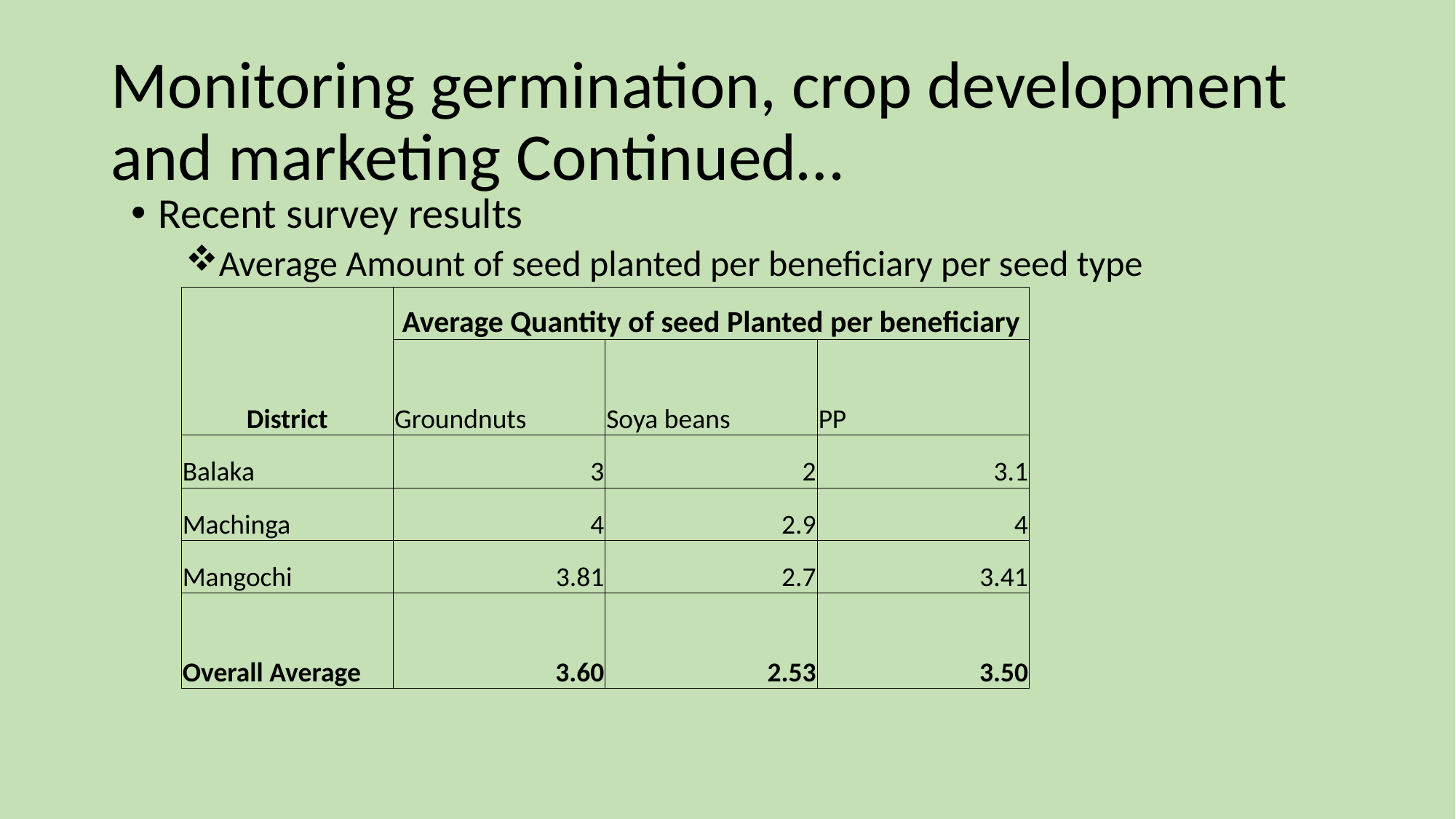

# Monitoring germination, crop development and marketing Continued…
Recent survey results
Average Amount of seed planted per beneficiary per seed type

| District | Average Quantity of seed Planted per beneficiary |  |  |
| --- | --- | --- | --- |
|  | Groundnuts | Soya beans | PP |
| Balaka | 3 | 2 | 3.1 |
| Machinga | 4 | 2.9 | 4 |
| Mangochi | 3.81 | 2.7 | 3.41 |
| Overall Average | 3.60 | 2.53 | 3.50 |